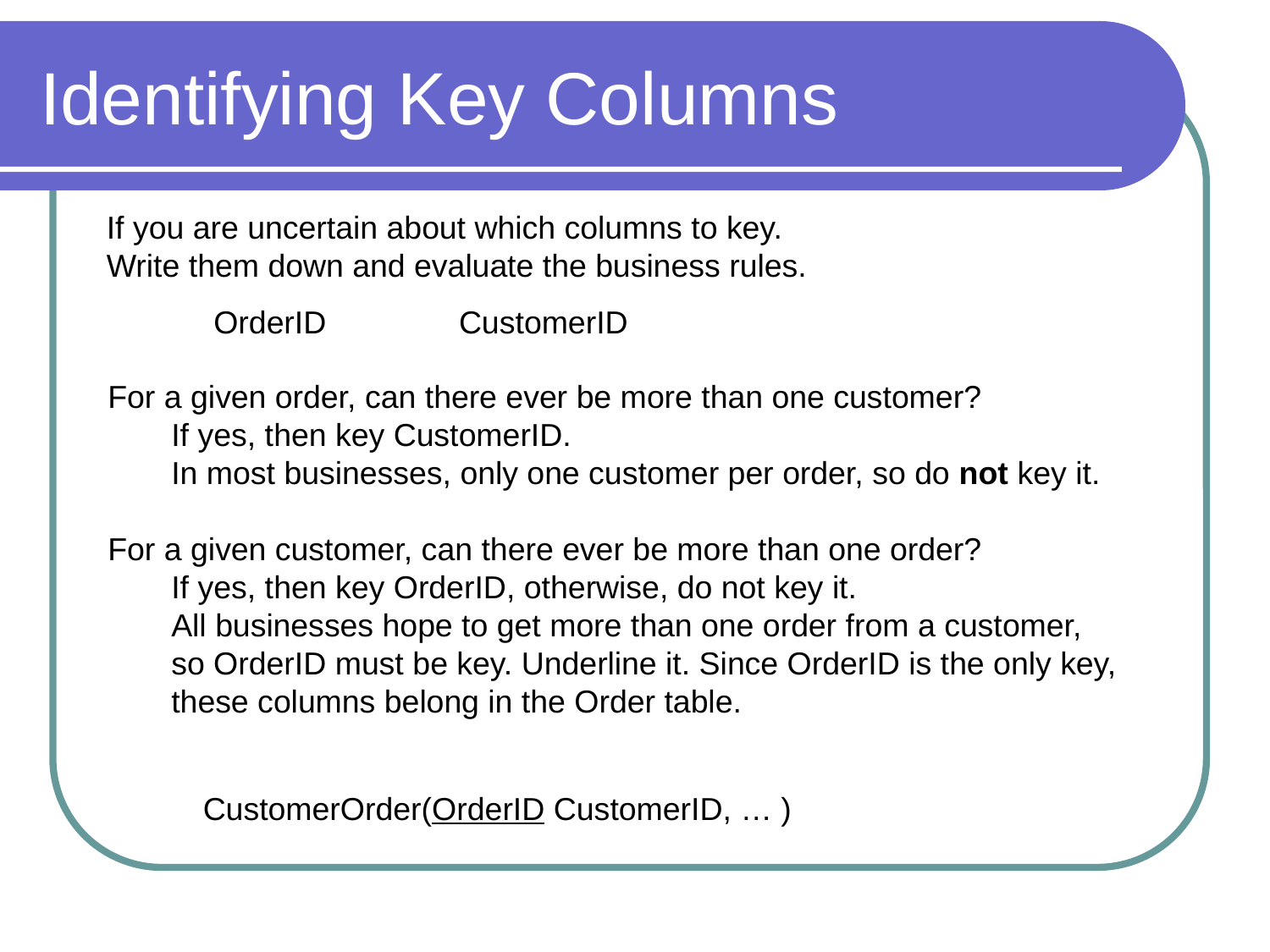

# Identifying Key Columns
If you are uncertain about which columns to key.
Write them down and evaluate the business rules.
OrderID	CustomerID
For a given order, can there ever be more than one customer?
	If yes, then key CustomerID.
	In most businesses, only one customer per order, so do not key it.

For a given customer, can there ever be more than one order?
	If yes, then key OrderID, otherwise, do not key it.
	All businesses hope to get more than one order from a customer,
	so OrderID must be key. Underline it. Since OrderID is the only key,
	these columns belong in the Order table.
CustomerOrder(OrderID CustomerID, … )